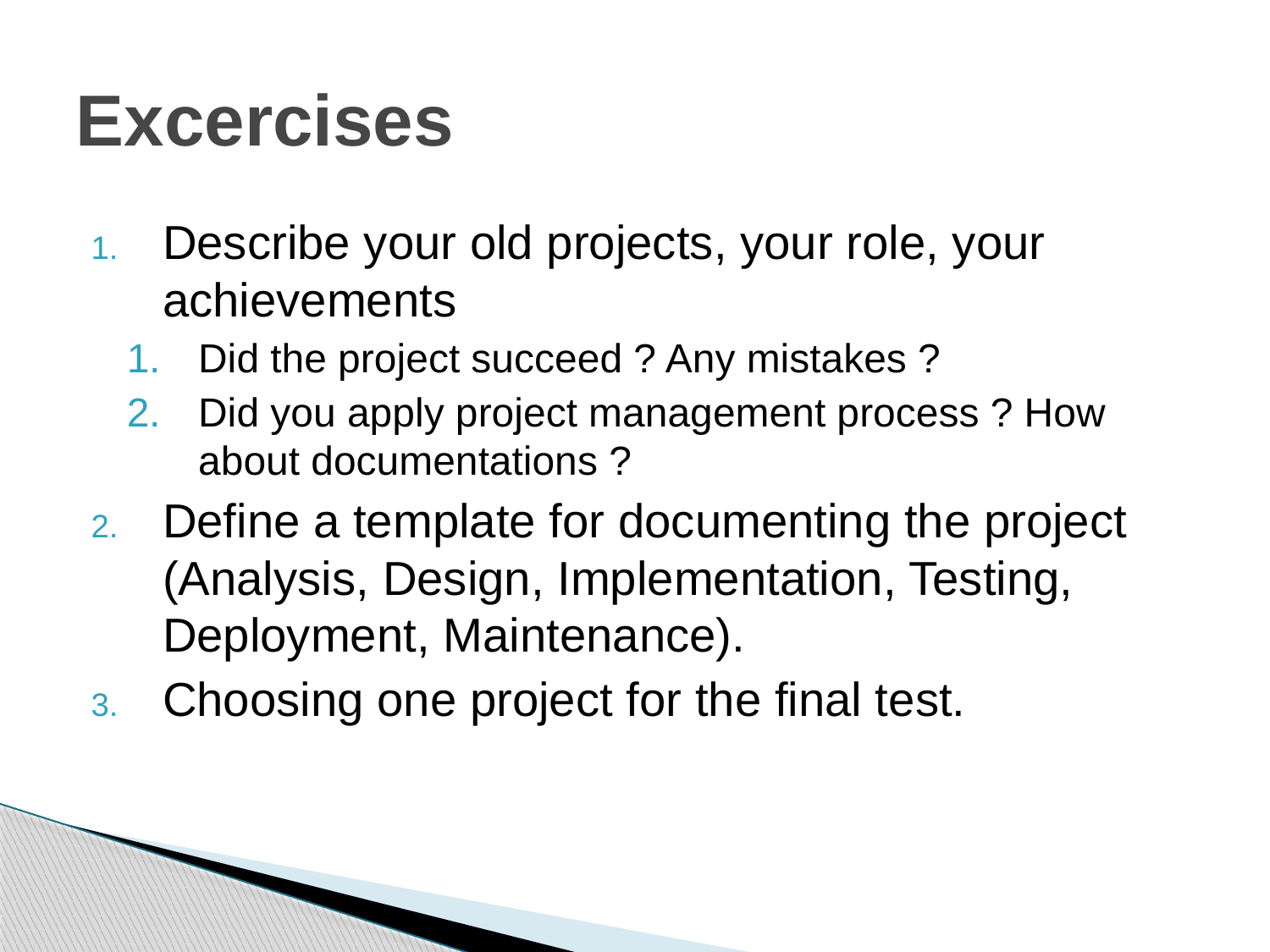

# Excercises
Describe your old projects, your role, your achievements
Did the project succeed ? Any mistakes ?
Did you apply project management process ? How about documentations ?
Define a template for documenting the project (Analysis, Design, Implementation, Testing, Deployment, Maintenance).
Choosing one project for the final test.